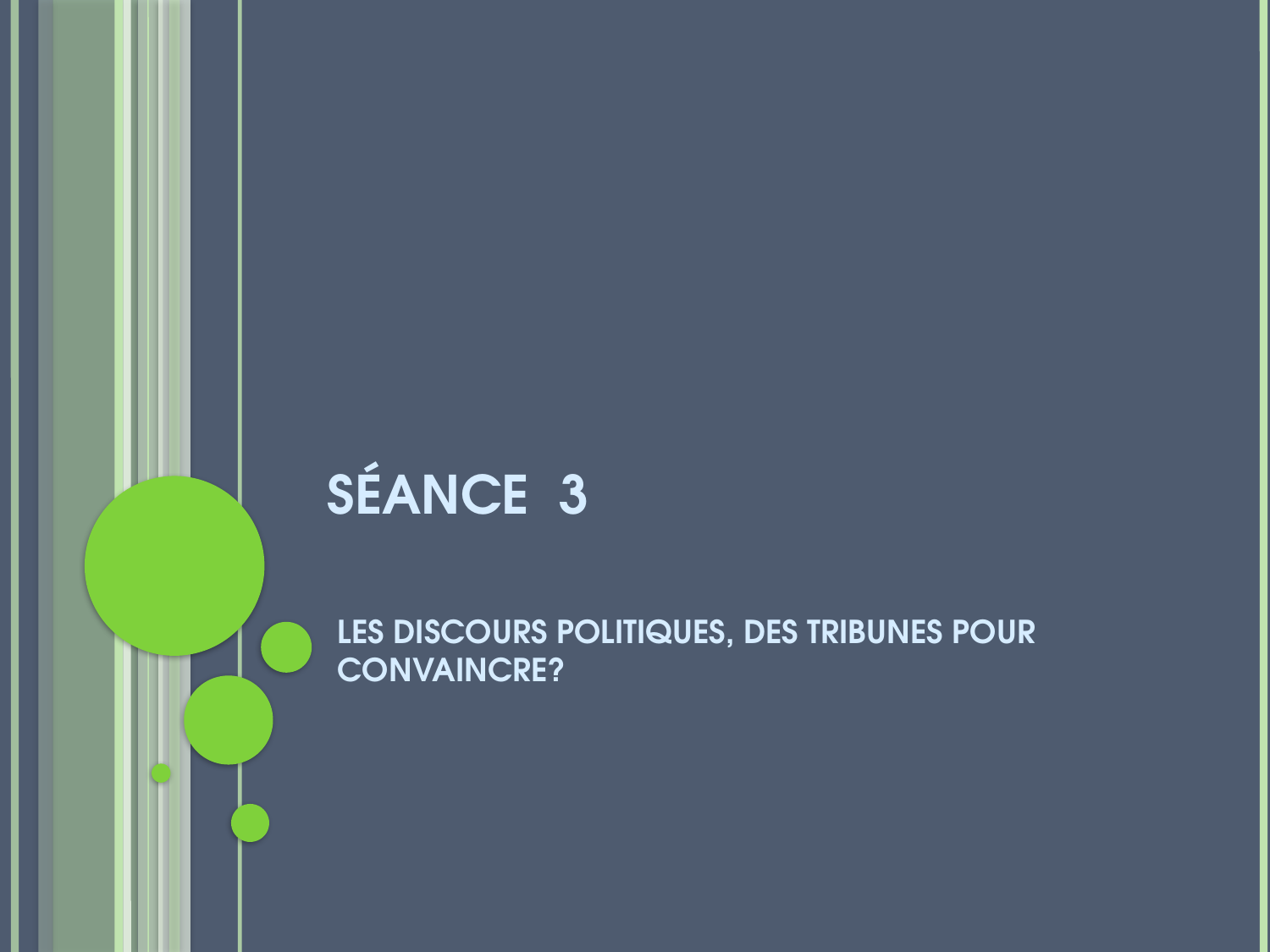

# Séance  3
LES DISCOURS POLITIQUES, DES TRIBUNES POUR CONVAINCRE?